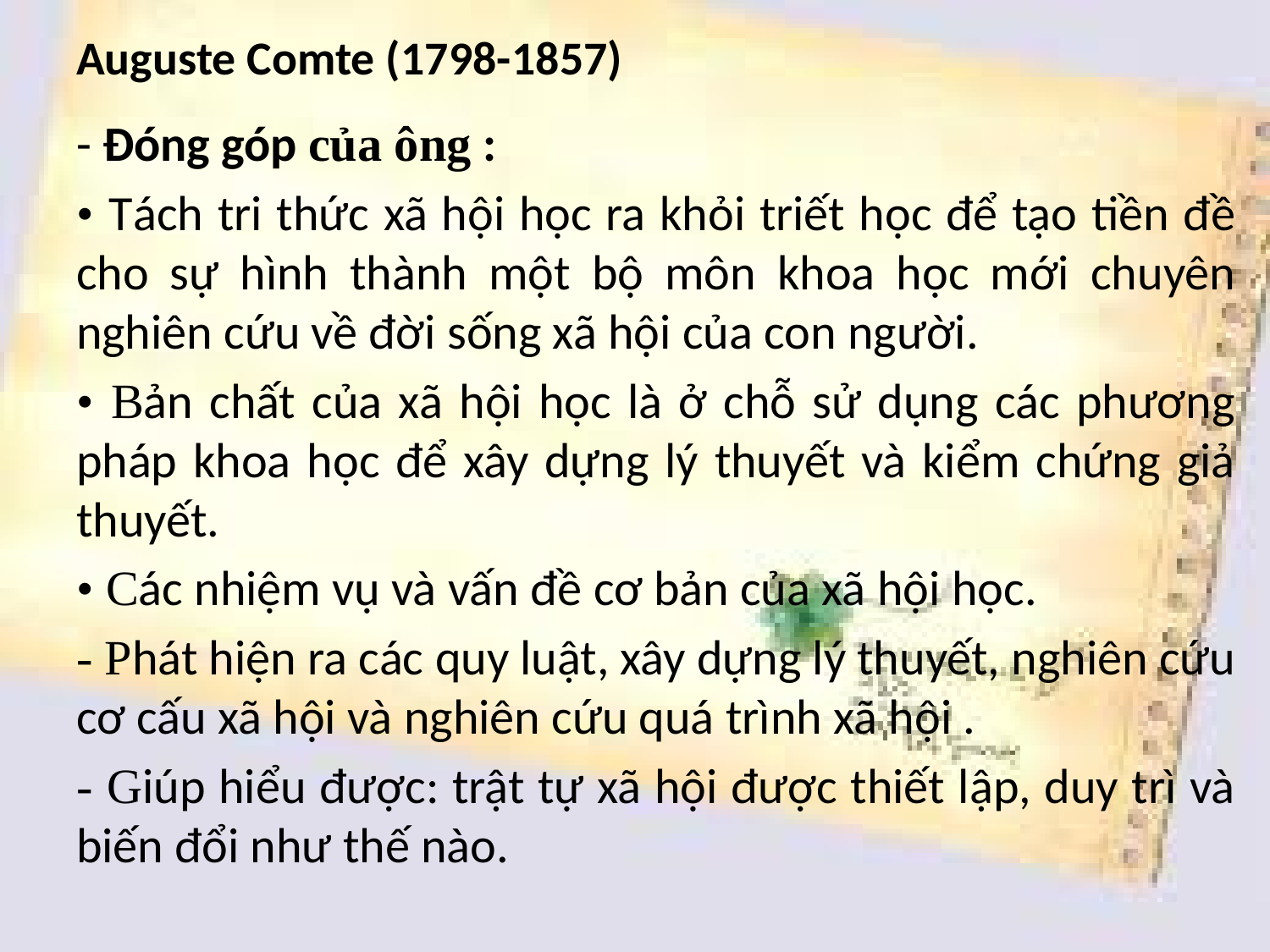

# Auguste Comte (1798-1857)
- Đóng góp của ông :
• Tách tri thức xã hội học ra khỏi triết học để tạo tiền đề cho sự hình thành một bộ môn khoa học mới chuyên nghiên cứu về đời sống xã hội của con người.
• Bản chất của xã hội học là ở chỗ sử dụng các phương pháp khoa học để xây dựng lý thuyết và kiểm chứng giả thuyết.
• Các nhiệm vụ và vấn đề cơ bản của xã hội học.
- Phát hiện ra các quy luật, xây dựng lý thuyết, nghiên cứu cơ cấu xã hội và nghiên cứu quá trình xã hội .
- Giúp hiểu được: trật tự xã hội được thiết lập, duy trì và biến đổi như thế nào.